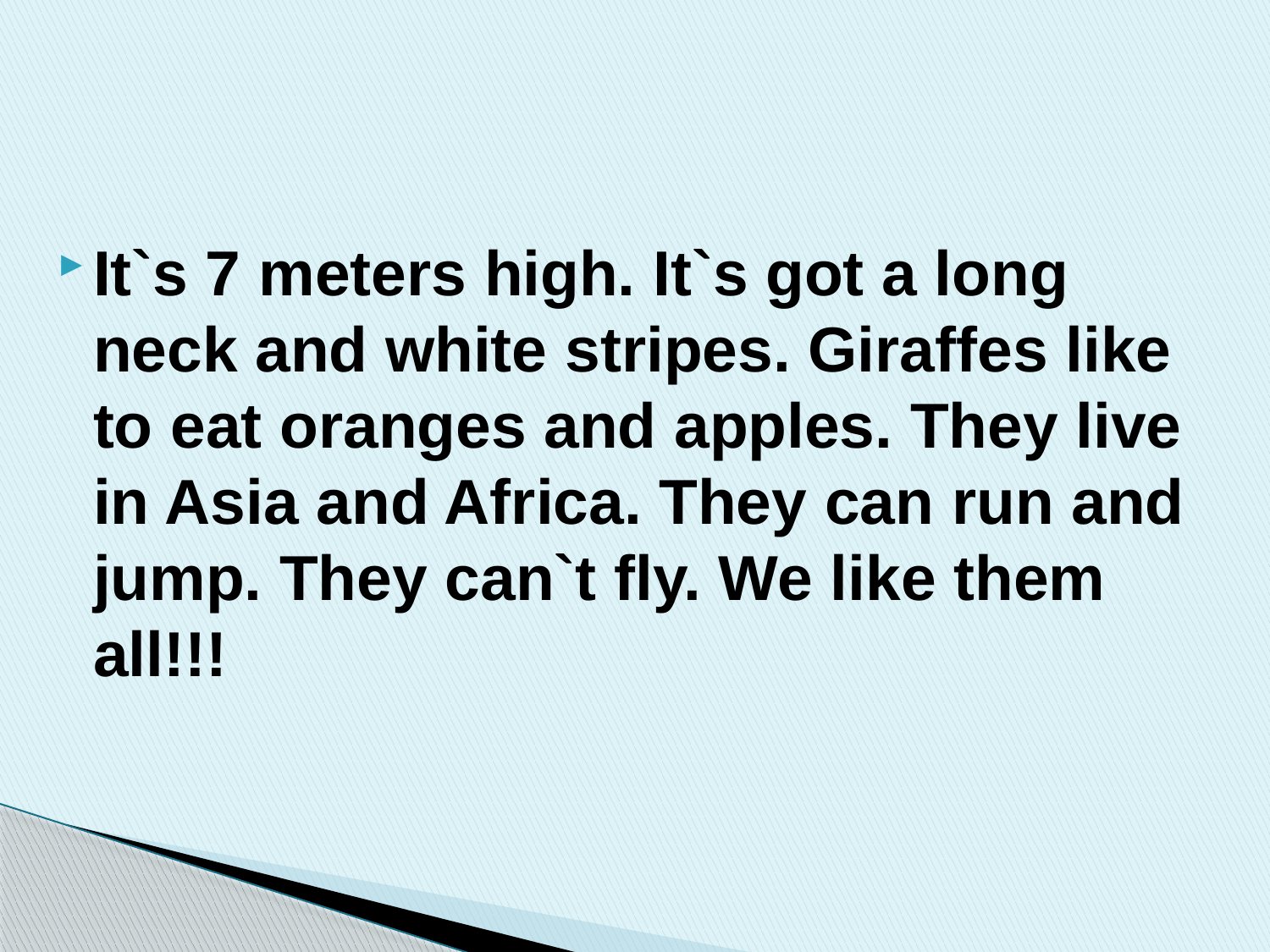

It`s 7 meters high. It`s got a long neck and white stripes. Giraffes like to eat oranges and apples. They live in Asia and Africa. They can run and jump. They can`t fly. We like them all!!!